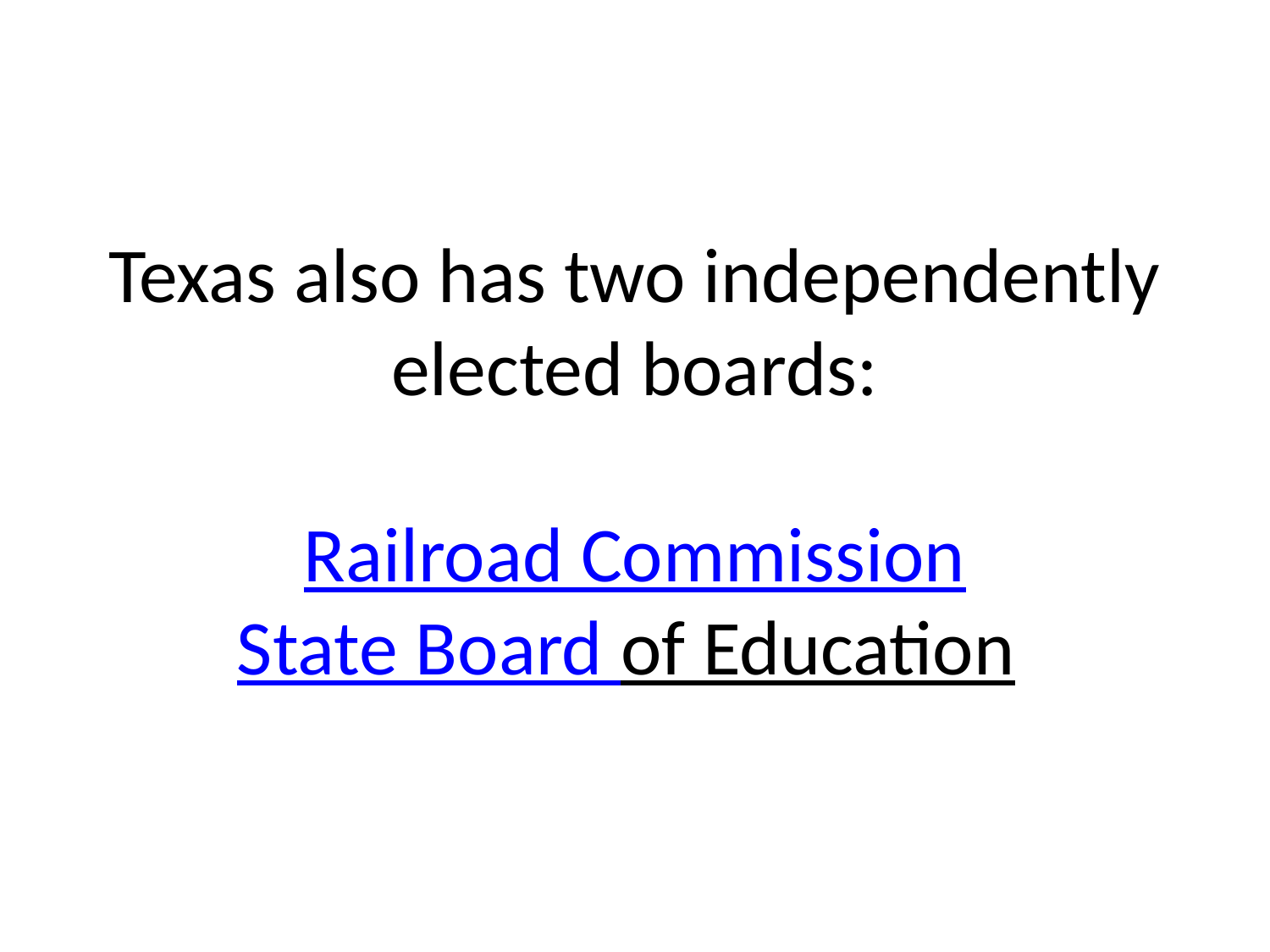

# Texas also has two independently elected boards: Railroad Commission State Board of Education